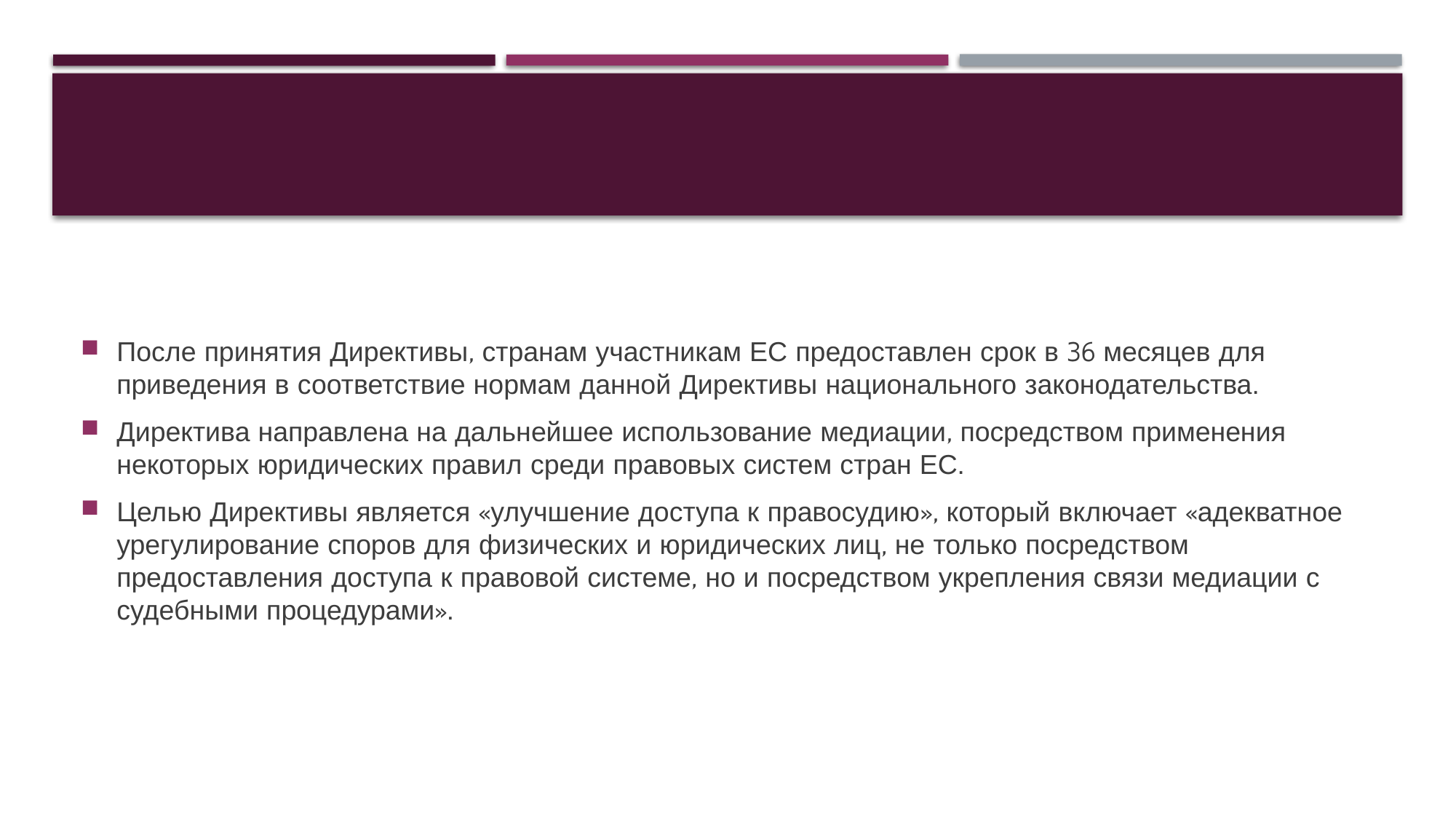

#
После принятия Директивы, странам участникам ЕС предоставлен срок в 36 месяцев для приведения в соответствие нормам данной Директивы национального законодательства.
Директива направлена на дальнейшее использование медиации, посредством применения некоторых юридических правил среди правовых систем стран ЕС.
Целью Директивы является «улучшение доступа к правосудию», который включает «адекватное урегулирование споров для физических и юридических лиц, не только посредством предоставления доступа к правовой системе, но и посредством укрепления связи медиации с судебными процедурами».